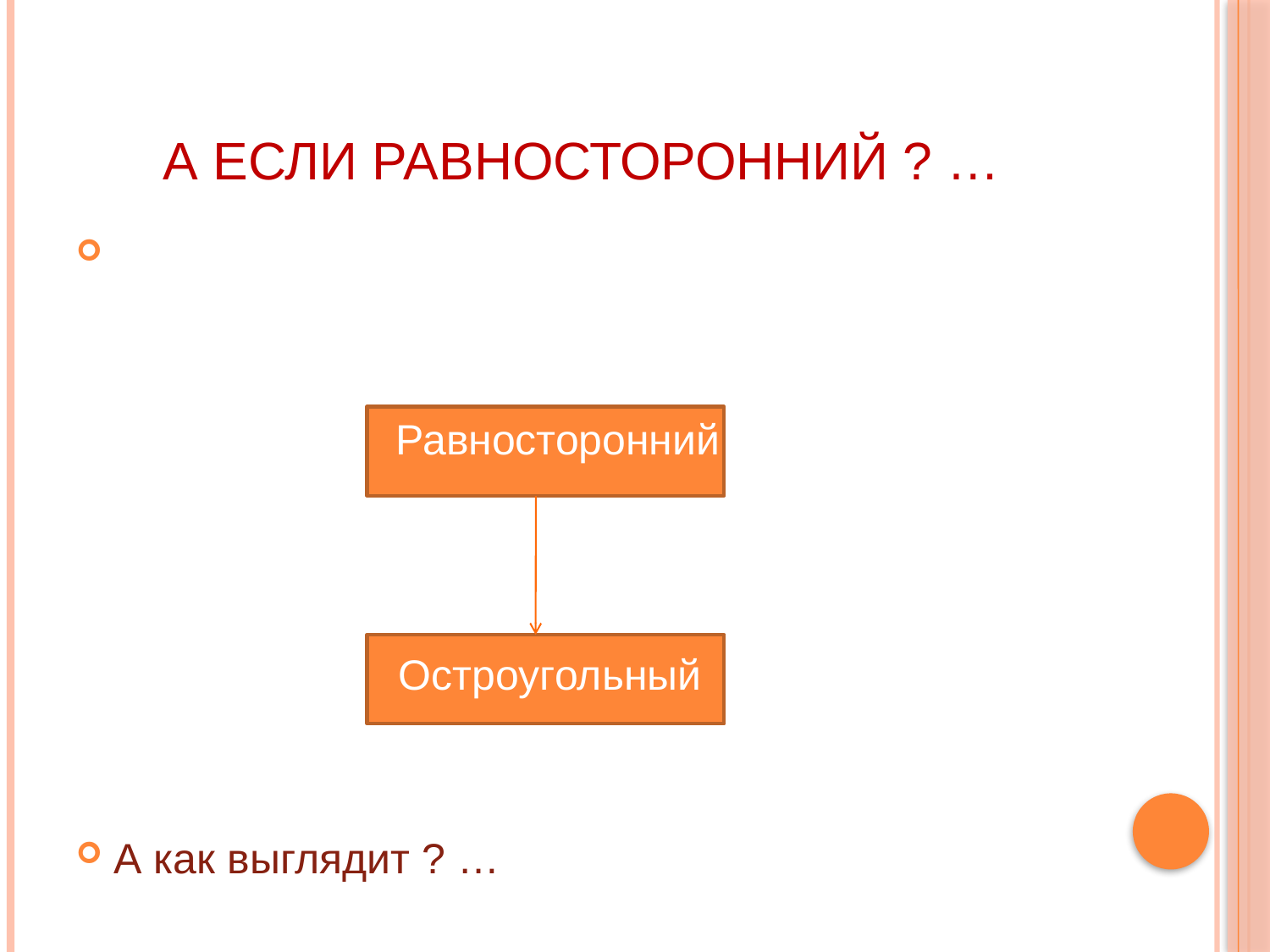

# А если равносторонний ? …

                           Равносторонний

                        Остроугольный

А как выглядит ? …